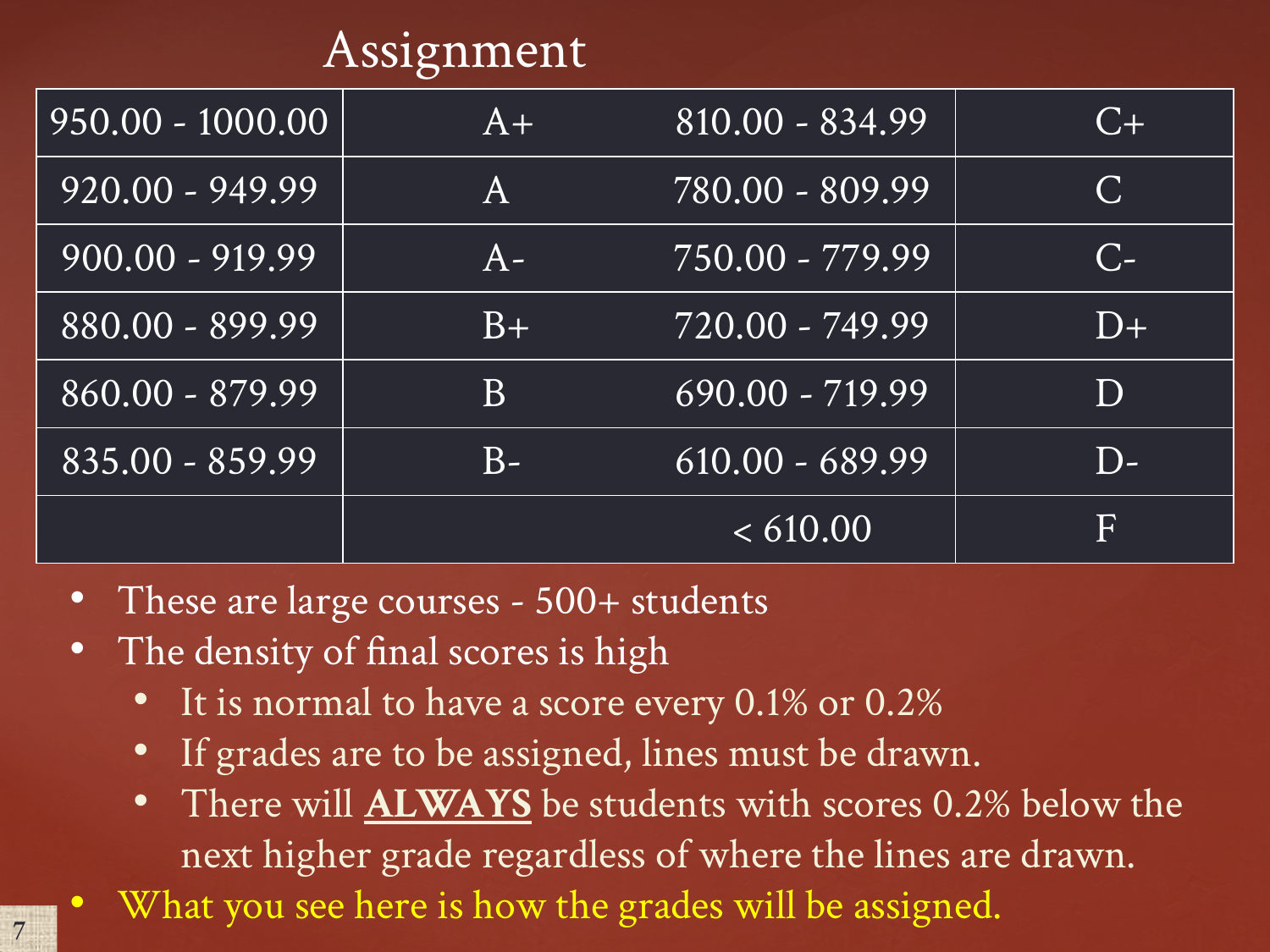

Semester Grade Assignment
| 950.00 - 1000.00 | A+ | 810.00 - 834.99 | C+ |
| --- | --- | --- | --- |
| 920.00 - 949.99 | A | 780.00 - 809.99 | C |
| 900.00 - 919.99 | A- | 750.00 - 779.99 | C- |
| 880.00 - 899.99 | B+ | 720.00 - 749.99 | D+ |
| 860.00 - 879.99 | B | 690.00 - 719.99 | D |
| 835.00 - 859.99 | B- | 610.00 - 689.99 | D- |
|  |  | < 610.00 | F |
These are large courses - 500+ students
The density of final scores is high
It is normal to have a score every 0.1% or 0.2%
If grades are to be assigned, lines must be drawn.
There will ALWAYS be students with scores 0.2% below the next higher grade regardless of where the lines are drawn.
What you see here is how the grades will be assigned.
7